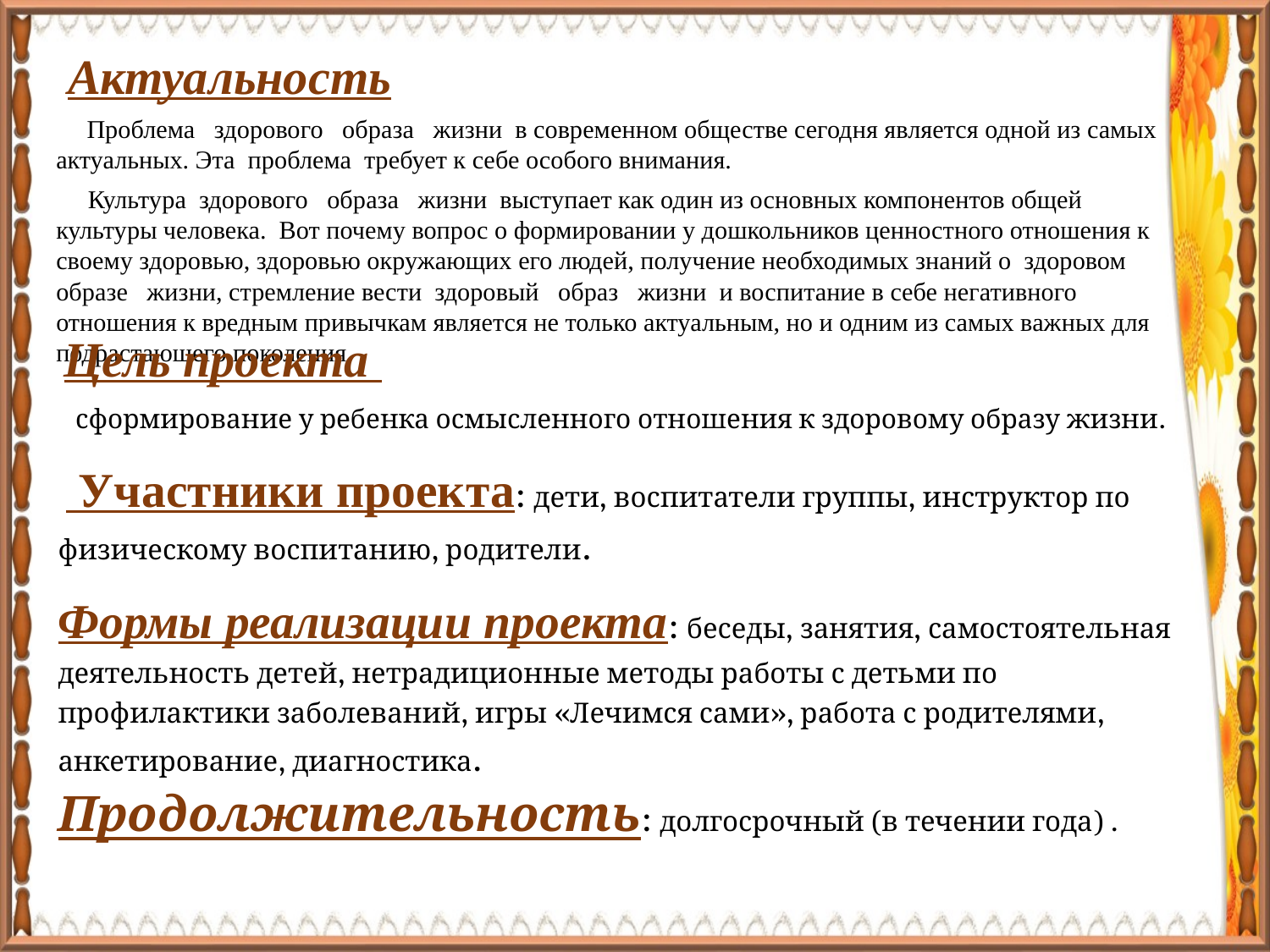

# Актуальность
     Проблема   здорового   образа   жизни  в современном обществе сегодня является одной из самых актуальных. Эта  проблема  требует к себе особого внимания.
     Культура  здорового   образа   жизни  выступает как один из основных компонентов общей культуры человека.  Вот почему вопрос о формировании у дошкольников ценностного отношения к своему здоровью, здоровью окружающих его людей, получение необходимых знаний о  здоровом   образе   жизни, стремление вести  здоровый   образ   жизни  и воспитание в себе негативного отношения к вредным привычкам является не только актуальным, но и одним из самых важных для подрастающего поколения.

Цель проекта
  сформирование у ребенка осмысленного отношения к здоровому образу жизни.

  Участники проекта: дети, воспитатели группы, инструктор по физическому воспитанию, родители.
Формы реализации проекта: беседы, занятия, самостоятельная деятельность детей, нетрадиционные методы работы с детьми по профилактики заболеваний, игры «Лечимся сами», работа с родителями, анкетирование, диагностика.
Продолжительность: долгосрочный (в течении года) .